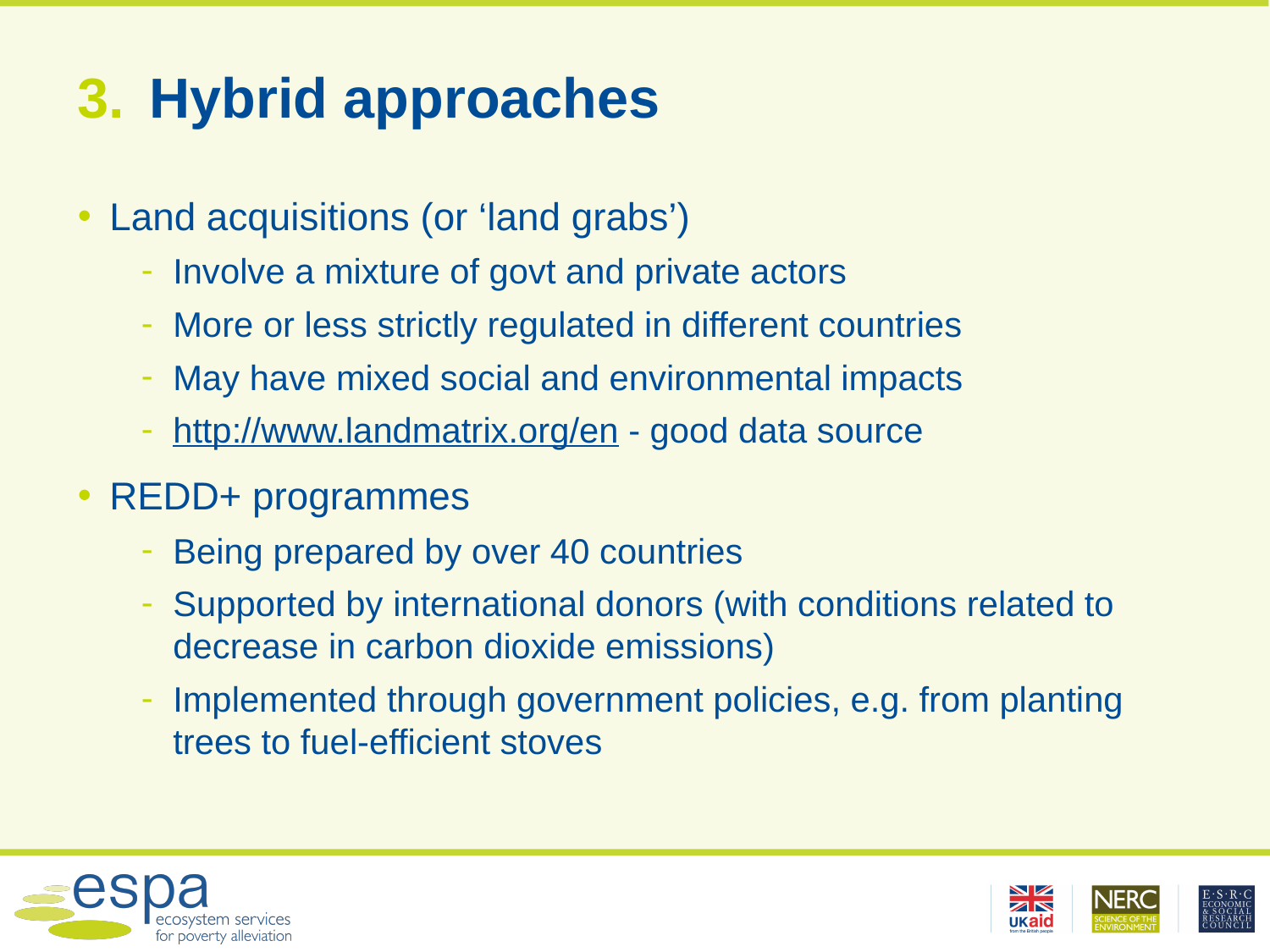

# Hybrid approaches
Land acquisitions (or ‘land grabs’)
Involve a mixture of govt and private actors
More or less strictly regulated in different countries
May have mixed social and environmental impacts
http://www.landmatrix.org/en - good data source
REDD+ programmes
Being prepared by over 40 countries
Supported by international donors (with conditions related to decrease in carbon dioxide emissions)
Implemented through government policies, e.g. from planting trees to fuel-efficient stoves